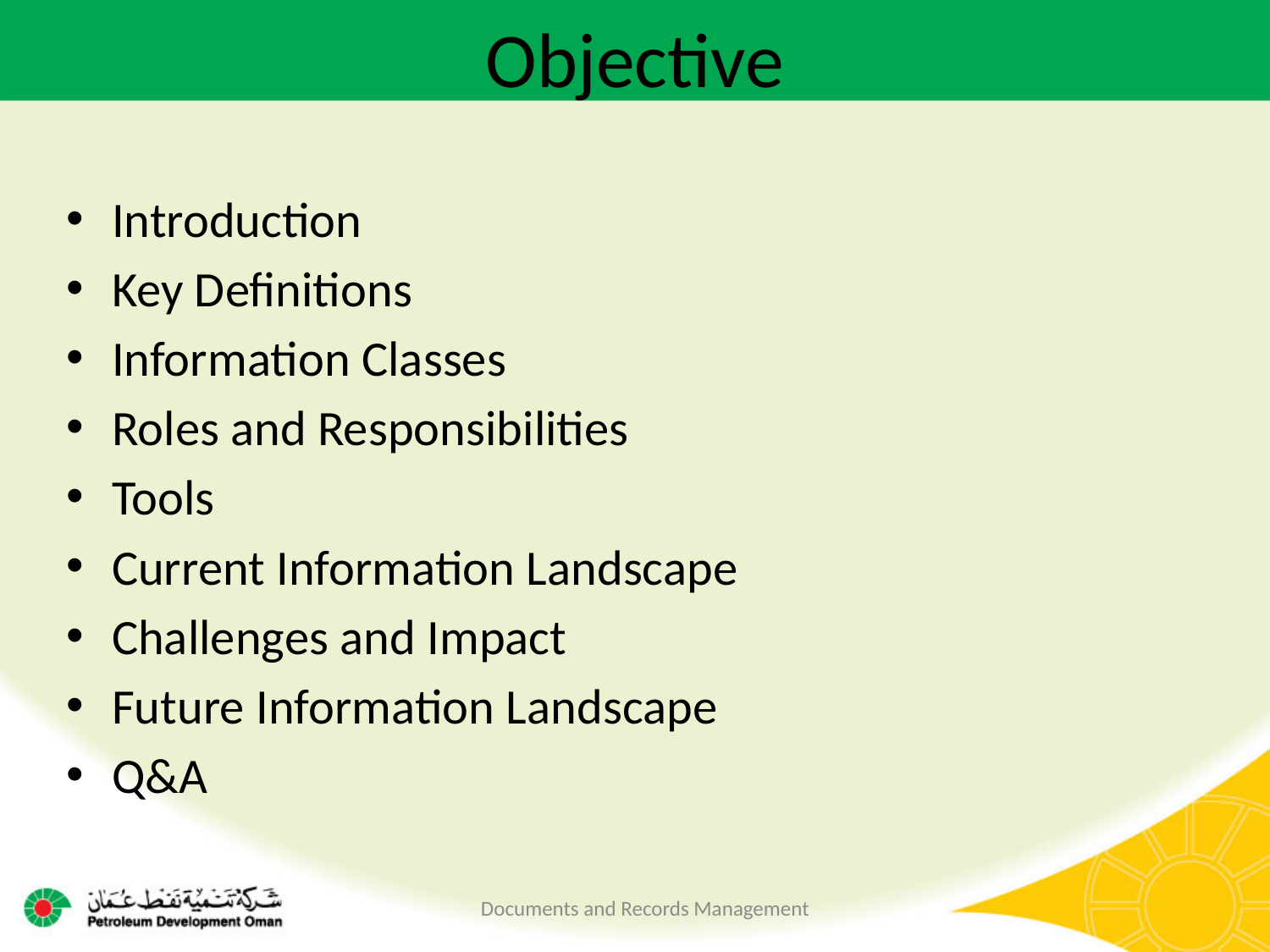

# Objective
Introduction
Key Definitions
Information Classes
Roles and Responsibilities
Tools
Current Information Landscape
Challenges and Impact
Future Information Landscape
Q&A
Documents and Records Management